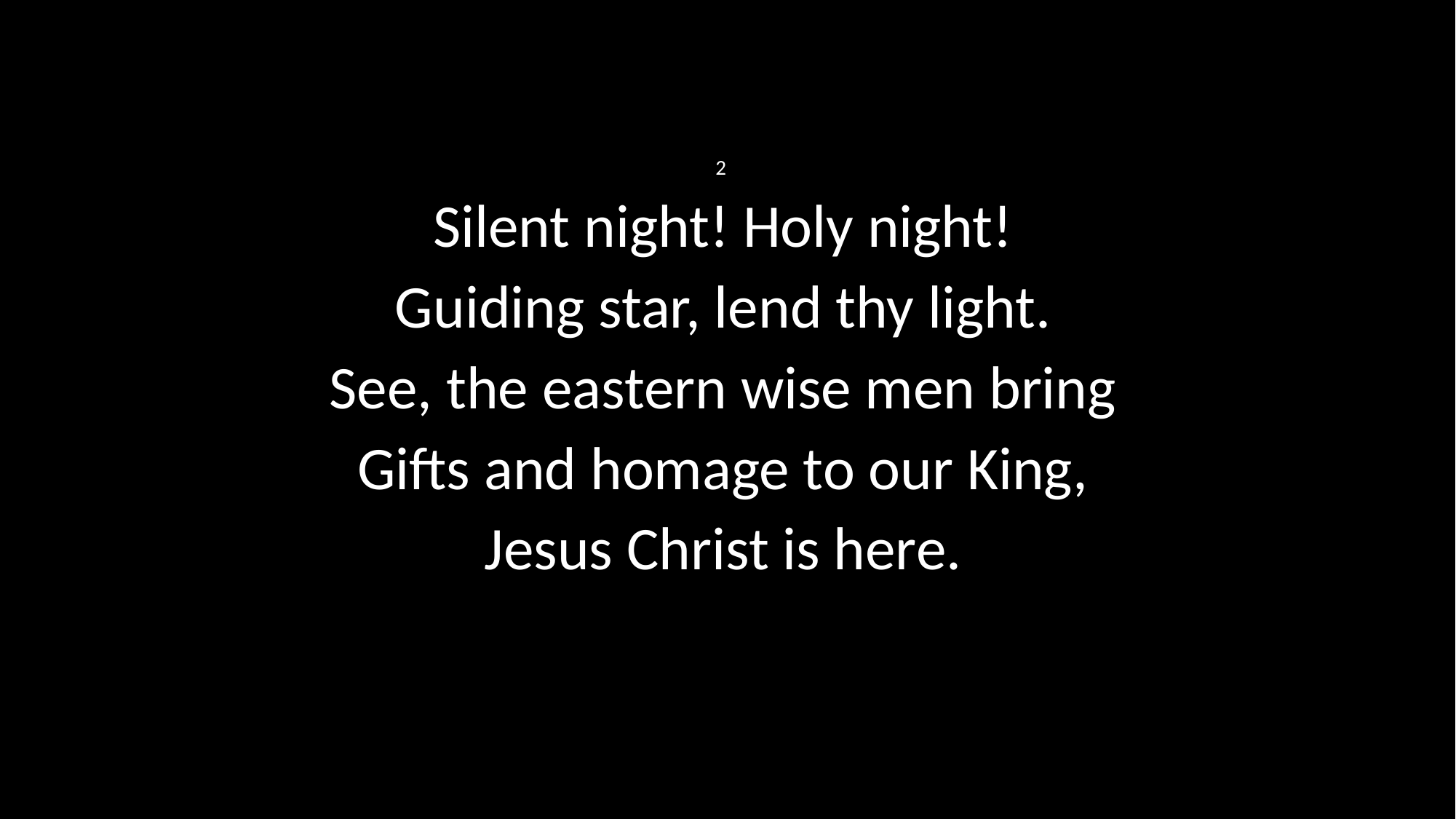

2
Silent night! Holy night!
Guiding star, lend thy light.
See, the eastern wise men bring
Gifts and homage to our King,
Jesus Christ is here.